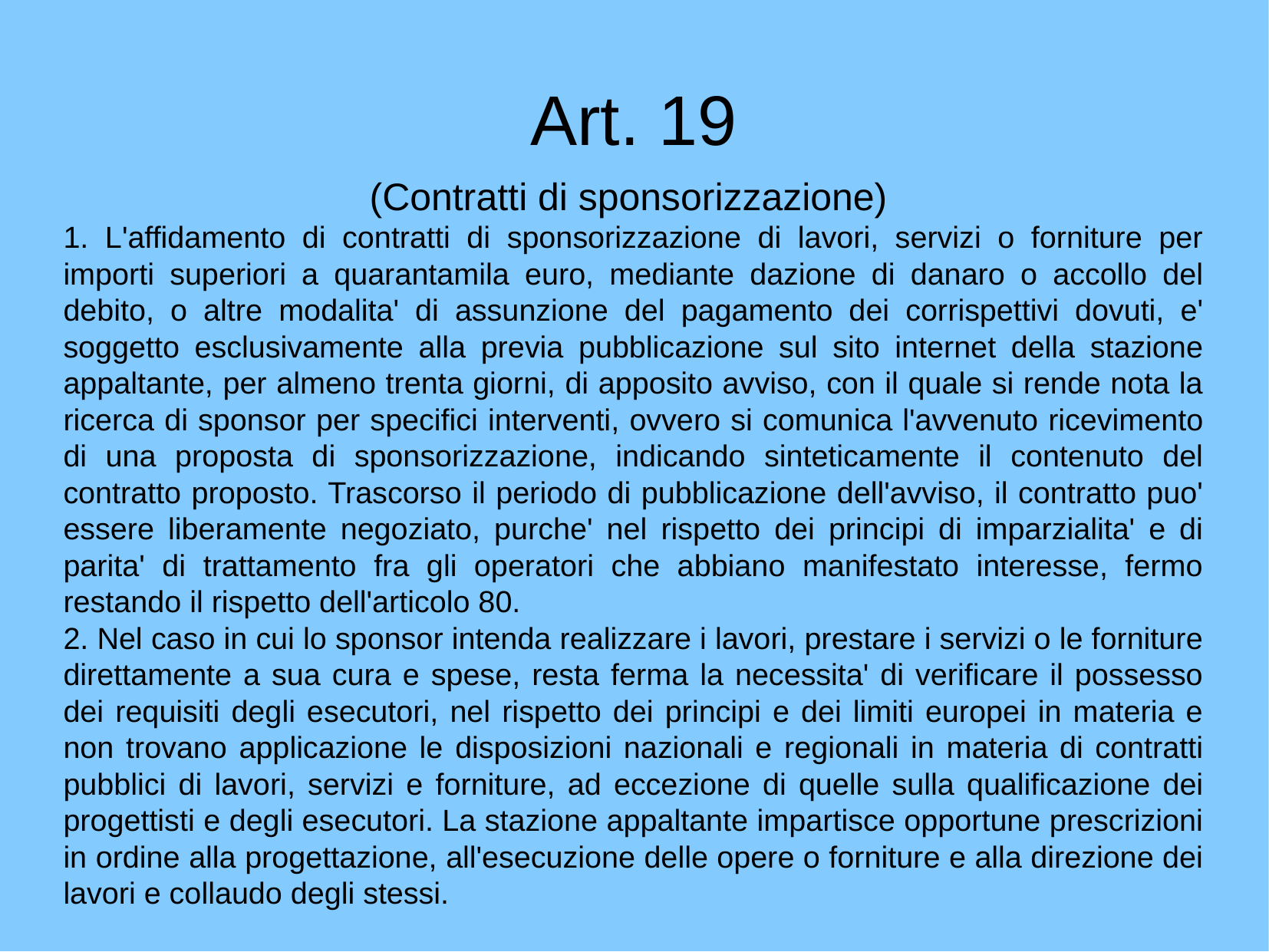

Art. 19
(Contratti di sponsorizzazione)
1. L'affidamento di contratti di sponsorizzazione di lavori, servizi o forniture per importi superiori a quarantamila euro, mediante dazione di danaro o accollo del debito, o altre modalita' di assunzione del pagamento dei corrispettivi dovuti, e' soggetto esclusivamente alla previa pubblicazione sul sito internet della stazione appaltante, per almeno trenta giorni, di apposito avviso, con il quale si rende nota la ricerca di sponsor per specifici interventi, ovvero si comunica l'avvenuto ricevimento di una proposta di sponsorizzazione, indicando sinteticamente il contenuto del contratto proposto. Trascorso il periodo di pubblicazione dell'avviso, il contratto puo' essere liberamente negoziato, purche' nel rispetto dei principi di imparzialita' e di parita' di trattamento fra gli operatori che abbiano manifestato interesse, fermo restando il rispetto dell'articolo 80.
2. Nel caso in cui lo sponsor intenda realizzare i lavori, prestare i servizi o le forniture direttamente a sua cura e spese, resta ferma la necessita' di verificare il possesso dei requisiti degli esecutori, nel rispetto dei principi e dei limiti europei in materia e non trovano applicazione le disposizioni nazionali e regionali in materia di contratti pubblici di lavori, servizi e forniture, ad eccezione di quelle sulla qualificazione dei progettisti e degli esecutori. La stazione appaltante impartisce opportune prescrizioni in ordine alla progettazione, all'esecuzione delle opere o forniture e alla direzione dei lavori e collaudo degli stessi.